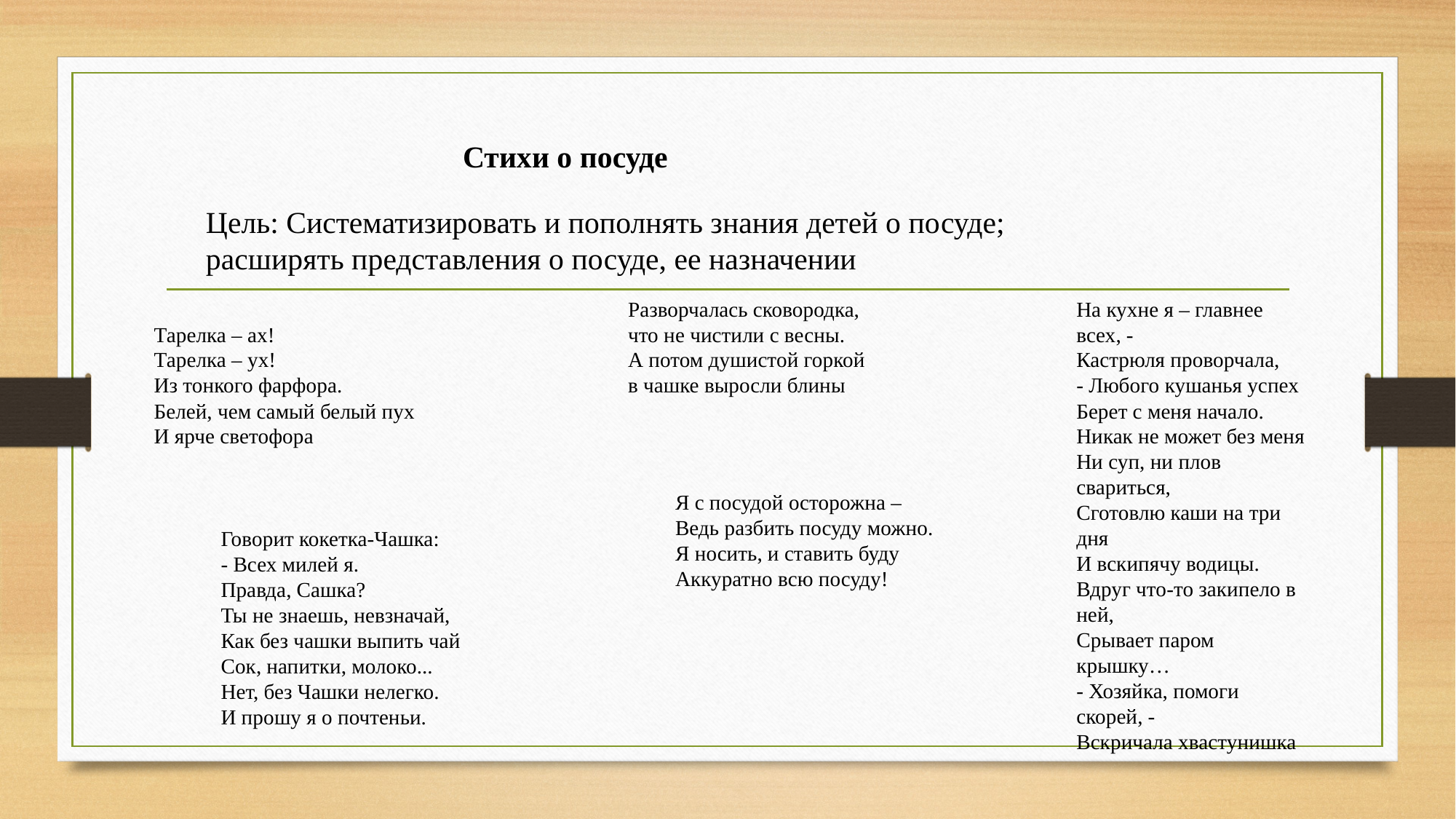

Стихи о посуде
Цель: Систематизировать и пополнять знания детей о посуде;
расширять представления о посуде, ее назначении
На кухне я – главнее всех, -
Кастрюля проворчала,
- Любого кушанья успех
Берет с меня начало.
Никак не может без меня
Ни суп, ни плов свариться,
Сготовлю каши на три дня
И вскипячу водицы. 
Вдруг что-то закипело в ней,
Срывает паром крышку…
- Хозяйка, помоги скорей, -
Вскричала хвастунишка
Тарелка – ах!
Тарелка – ух!
Из тонкого фарфора.
Белей, чем самый белый пух
И ярче светофора
Разворчалась сковородка, 
что не чистили с весны.
А потом душистой горкой 
в чашке выросли блины

Я с посудой осторожна –
Ведь разбить посуду можно.
Я носить, и ставить буду
Аккуратно всю посуду!
Говорит кокетка-Чашка:
- Всех милей я.
Правда, Сашка?
Ты не знаешь, невзначай,
Как без чашки выпить чай
Сок, напитки, молоко...
Нет, без Чашки нелегко.
И прошу я о почтеньи.